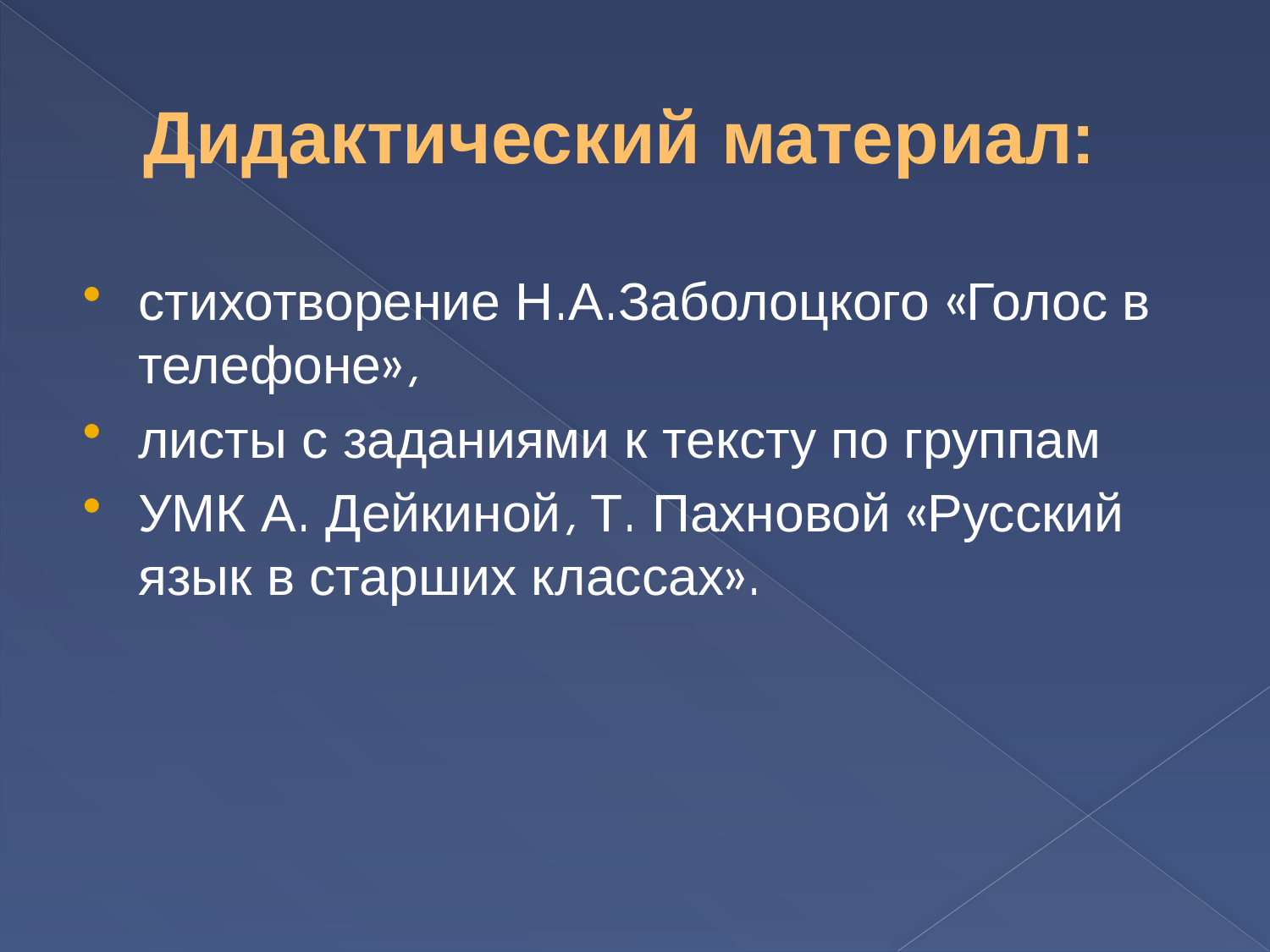

# Дидактический материал:
стихотворение Н.А.Заболоцкого «Голос в телефоне»,
листы с заданиями к тексту по группам
УМК А. Дейкиной, Т. Пахновой «Русский язык в старших классах».